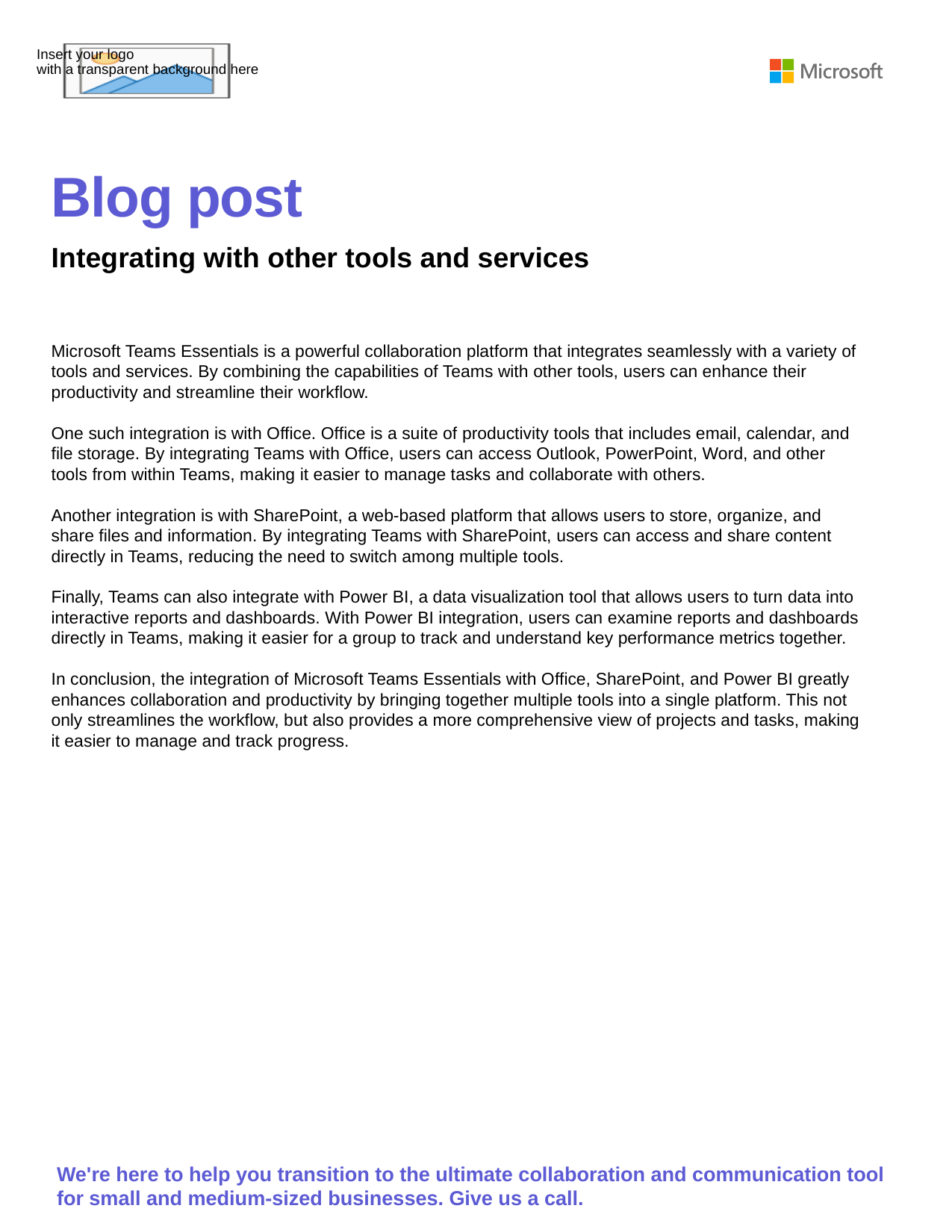

Blog post
Integrating with other tools and services

Microsoft Teams Essentials is a powerful collaboration platform that integrates seamlessly with a variety of tools and services. By combining the capabilities of Teams with other tools, users can enhance their productivity and streamline their workflow.

One such integration is with Office. Office is a suite of productivity tools that includes email, calendar, and file storage. By integrating Teams with Office, users can access Outlook, PowerPoint, Word, and other tools from within Teams, making it easier to manage tasks and collaborate with others.

Another integration is with SharePoint, a web-based platform that allows users to store, organize, and share files and information. By integrating Teams with SharePoint, users can access and share content directly in Teams, reducing the need to switch among multiple tools.

Finally, Teams can also integrate with Power BI, a data visualization tool that allows users to turn data into interactive reports and dashboards. With Power BI integration, users can examine reports and dashboards directly in Teams, making it easier for a group to track and understand key performance metrics together.

In conclusion, the integration of Microsoft Teams Essentials with Office, SharePoint, and Power BI greatly enhances collaboration and productivity by bringing together multiple tools into a single platform. This not only streamlines the workflow, but also provides a more comprehensive view of projects and tasks, making it easier to manage and track progress.

We're here to help you transition to the ultimate collaboration and communication tool for small and medium-sized businesses. Give us a call.